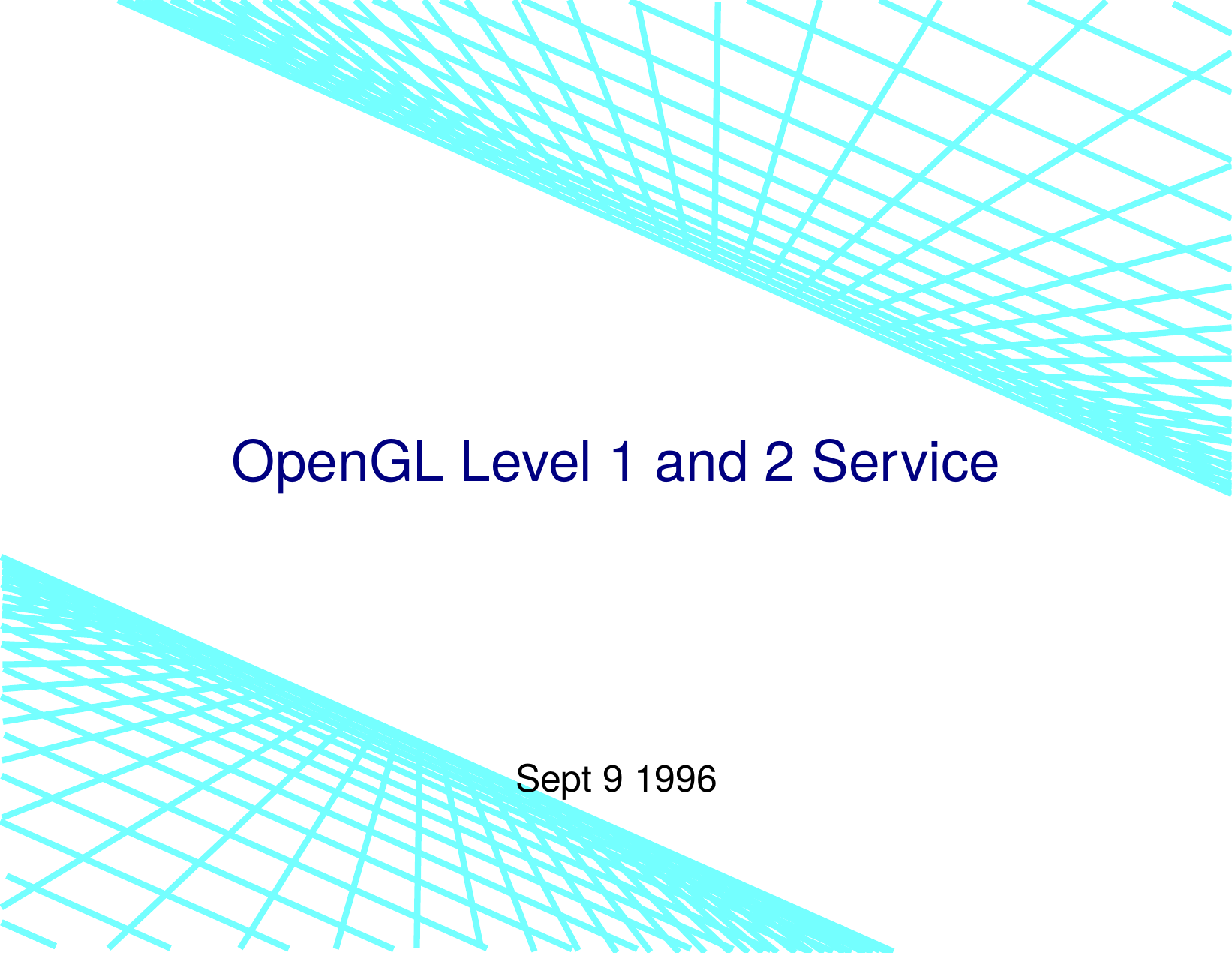

OpenGL Level 1 and 2 Service

Sept 9 1996